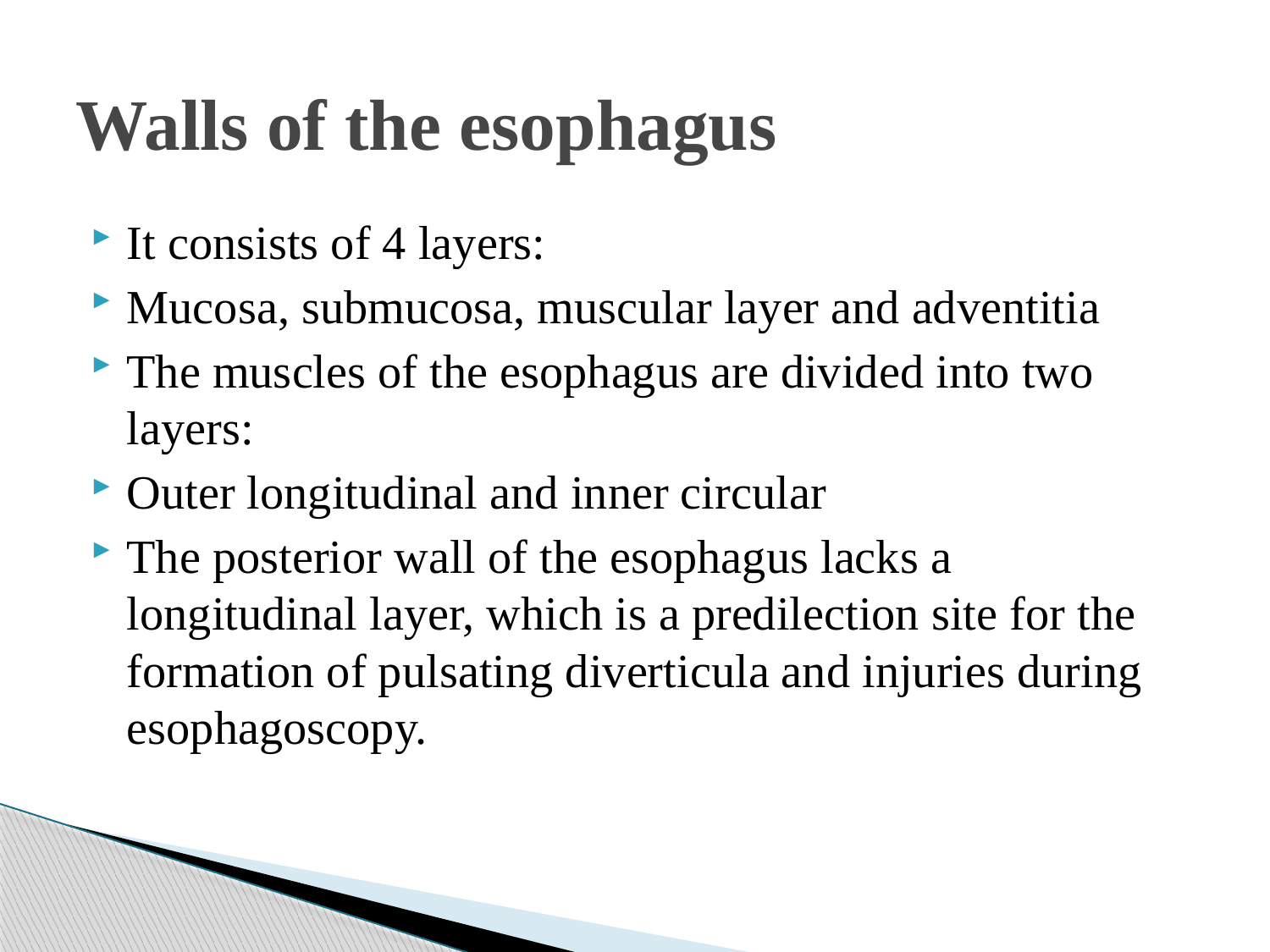

# Walls of the esophagus
It consists of 4 layers:
Mucosa, submucosa, muscular layer and adventitia
The muscles of the esophagus are divided into two layers:
Outer longitudinal and inner circular
The posterior wall of the esophagus lacks a longitudinal layer, which is a predilection site for the formation of pulsating diverticula and injuries during esophagoscopy.